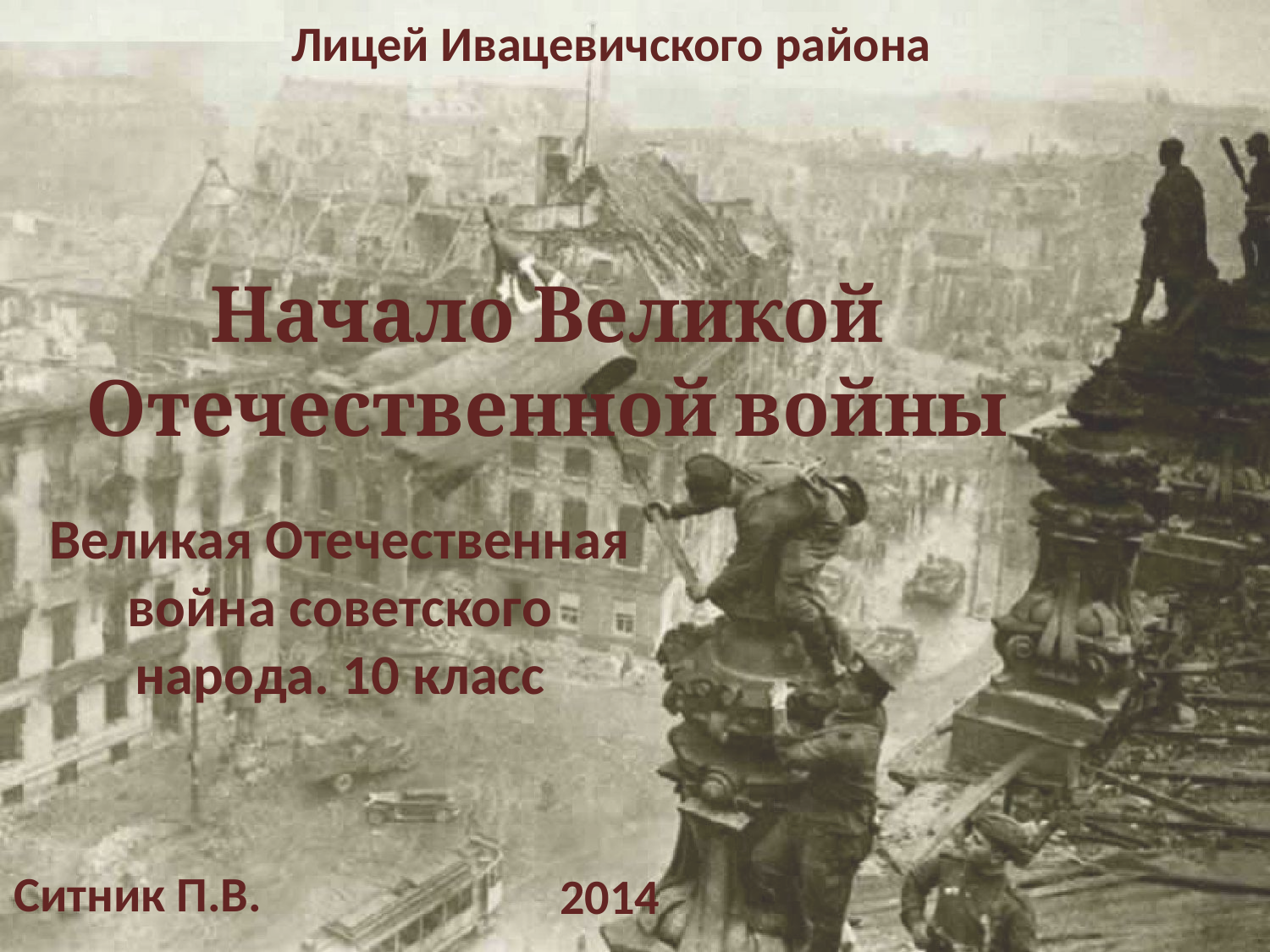

Лицей Ивацевичского района
# Начало Великой Отечественной войны
Великая Отечественная война советского народа. 10 класс
Ситник П.В.
2014